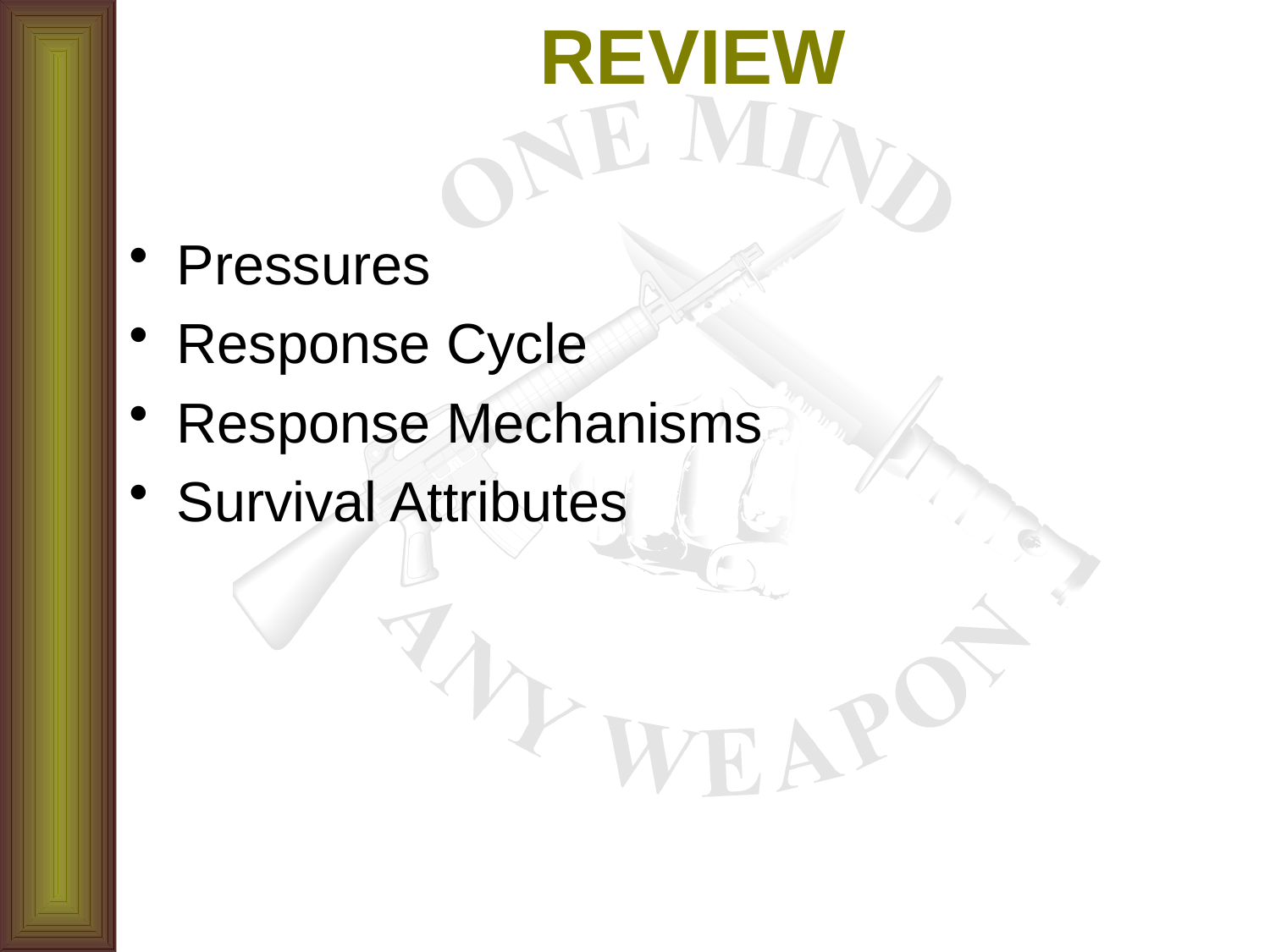

# REVIEW
Pressures
Response Cycle
Response Mechanisms
Survival Attributes